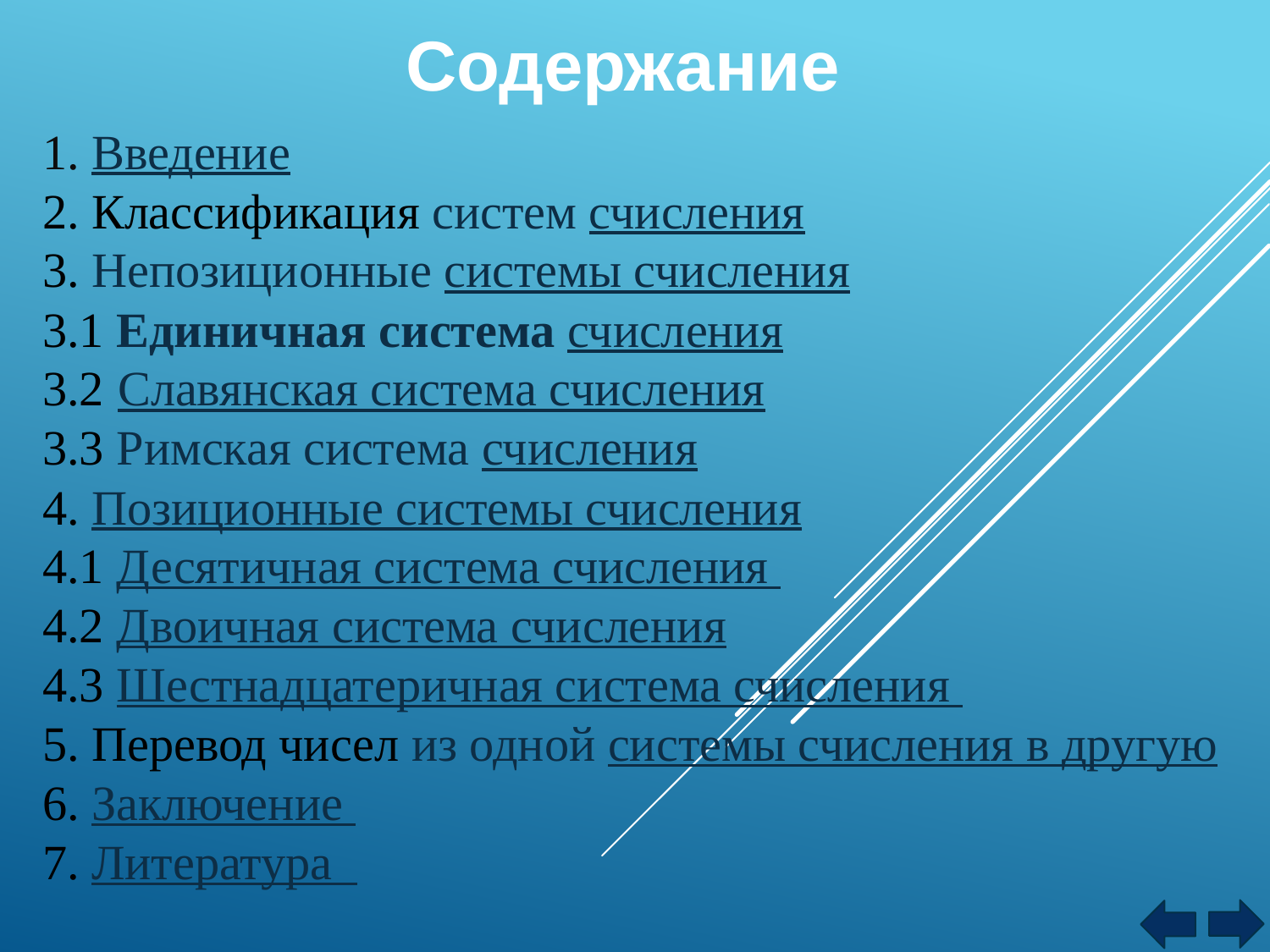

Содержание
1. Введение
2. Классификация систем счисления
3. Непозиционные системы счисления
3.1 Единичная система счисления
3.2 Славянская система счисления
3.3 Римская система счисления
4. Позиционные системы счисления
4.1 Десятичная система счисления
4.2 Двоичная система счисления
4.3 Шестнадцатеричная система счисления
5. Перевод чисел из одной системы счисления в другую
6. Заключение
7. Литература